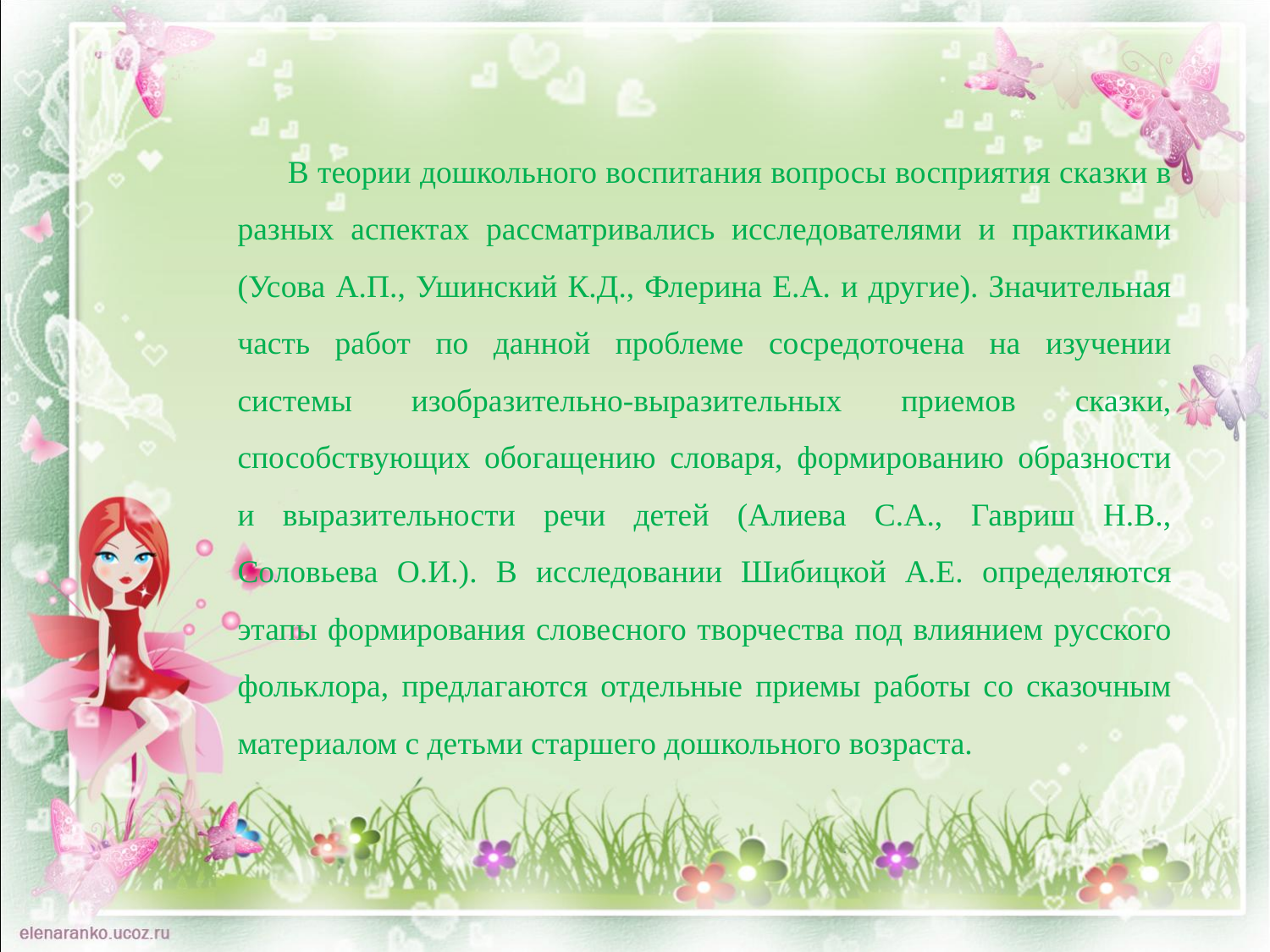

В теории дошкольного воспитания вопросы восприятия сказки в разных аспектах рассматривались исследователями и практиками (Усова А.П., Ушинский К.Д., Флерина Е.А. и другие). Значительная часть работ по данной проблеме сосредоточена на изучении системы изобразительно-выразительных приемов сказки, способствующих обогащению словаря, формированию образности и выразительности речи детей (Алиева С.А., Гавриш Н.В., Соловьева О.И.). В исследовании Шибицкой А.Е. определяются этапы формирования словесного творчества под влиянием русского фольклора, предлагаются отдельные приемы работы со сказочным материалом с детьми старшего дошкольного возраста.